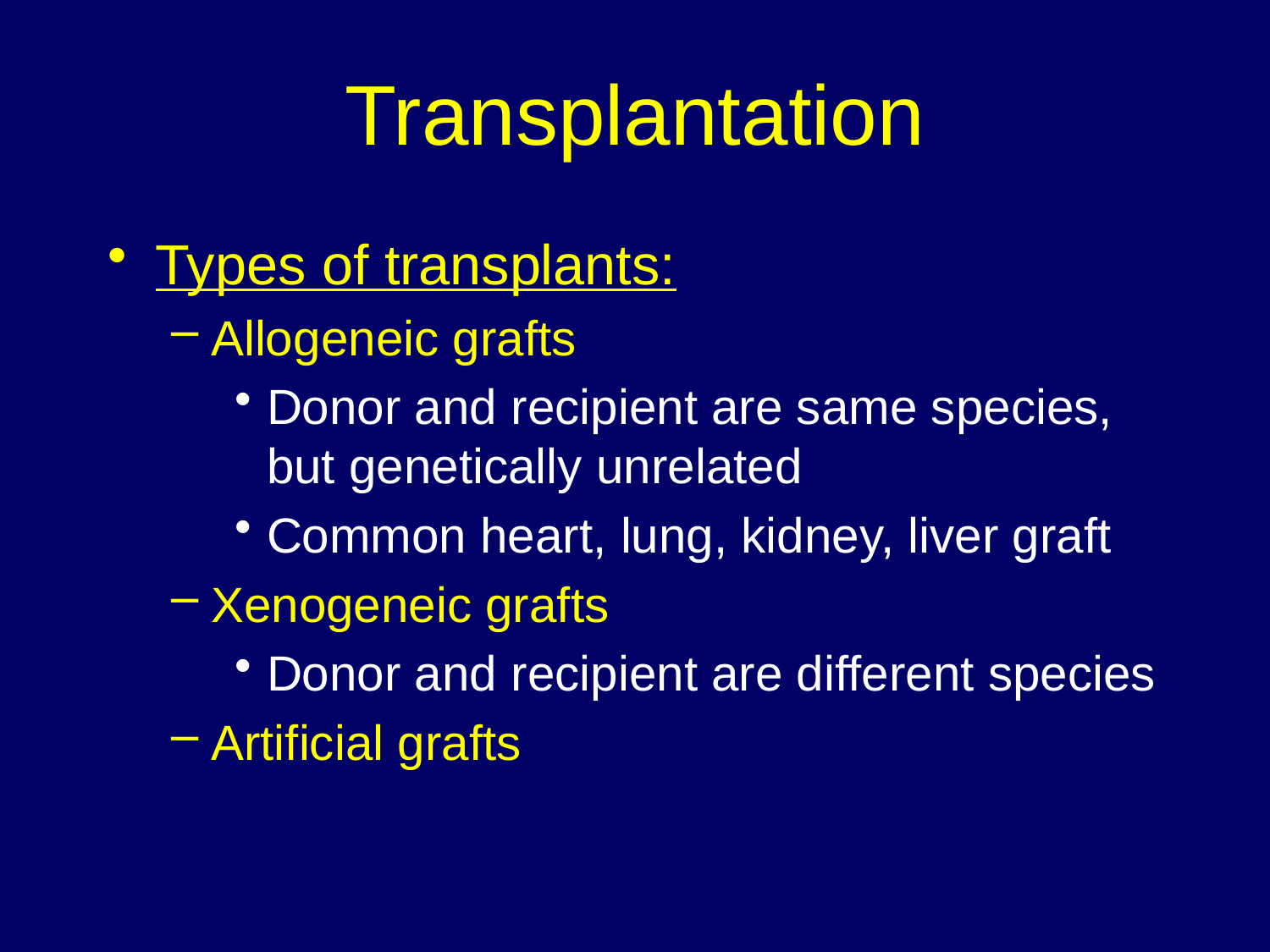

# Transplantation
Types of transplants:
Allogeneic grafts
Donor and recipient are same species, but genetically unrelated
Common heart, lung, kidney, liver graft
Xenogeneic grafts
Donor and recipient are different species
Artificial grafts